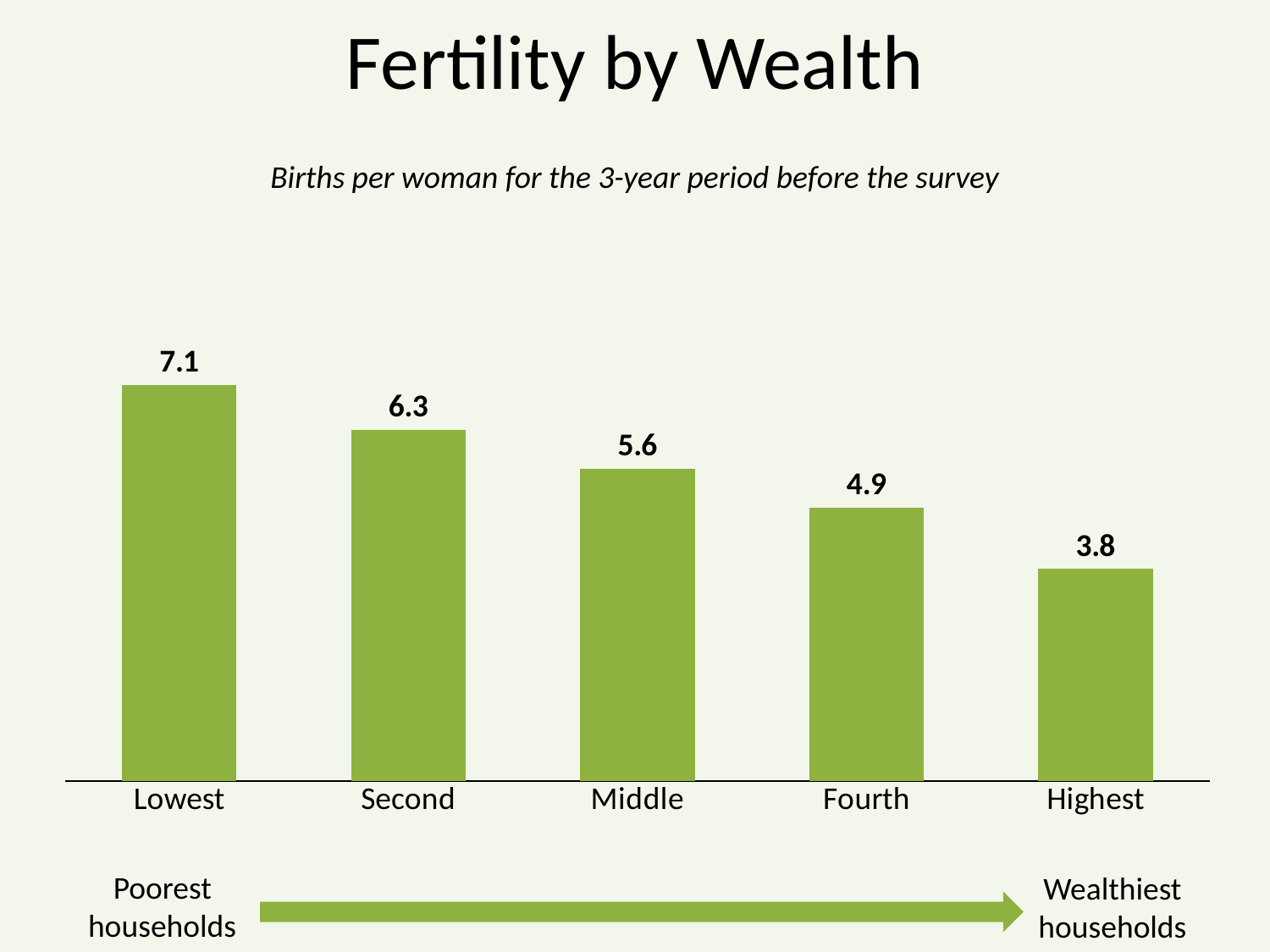

# Fertility by Wealth
Births per woman for the 3-year period before the survey

### Chart

| Category | Series 1 |
|---|---|
| Lowest | 7.1 |
| Second | 6.3 |
| Middle | 5.6 |
| Fourth | 4.9 |
| Highest | 3.8 |
Poorest
households
Wealthiest
households